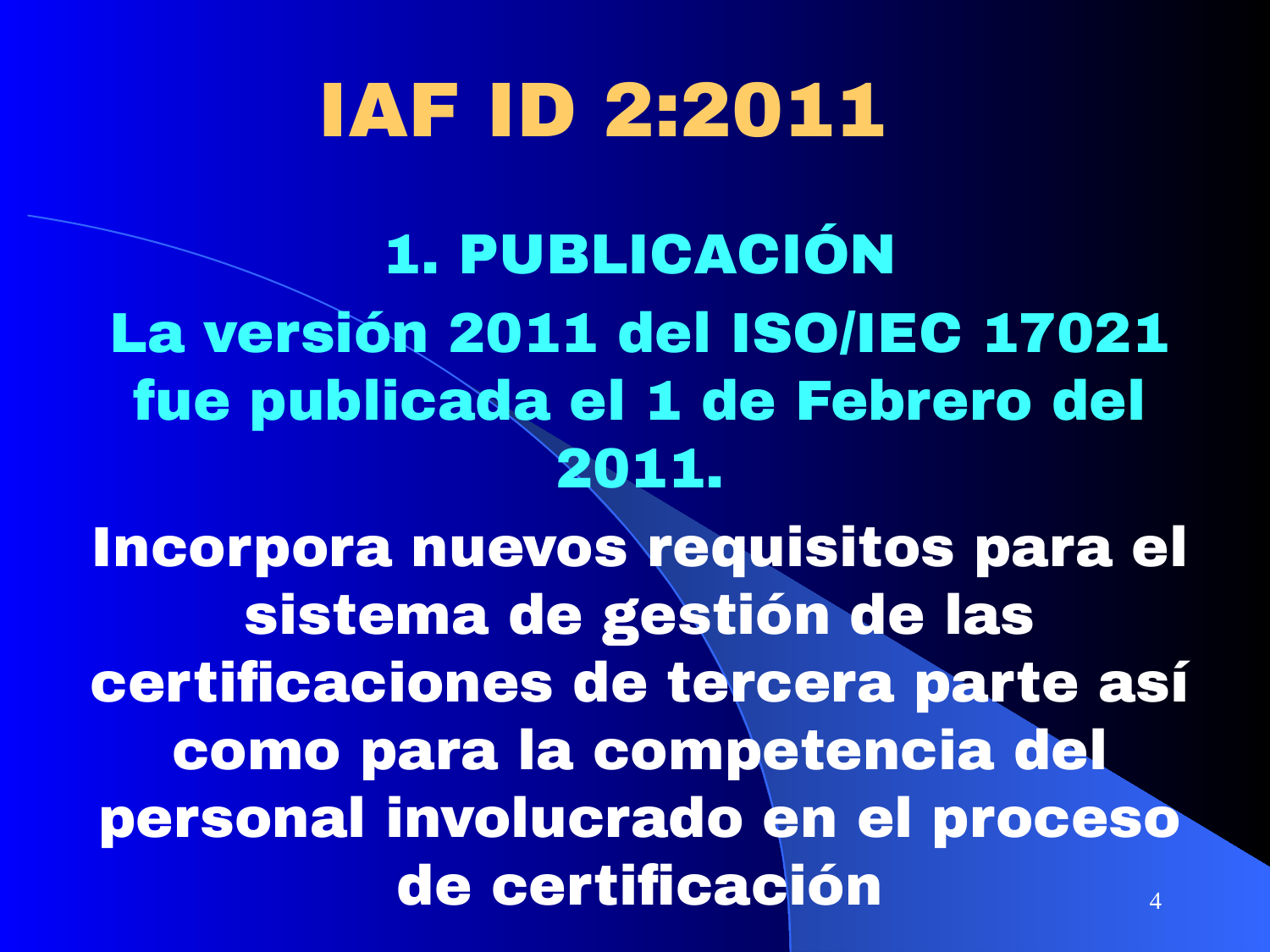

# IAF ID 2:2011
1. PUBLICACIÓN
La versión 2011 del ISO/IEC 17021 fue publicada el 1 de Febrero del 2011.
Incorpora nuevos requisitos para el sistema de gestión de las certificaciones de tercera parte así como para la competencia del personal involucrado en el proceso de certificación

4